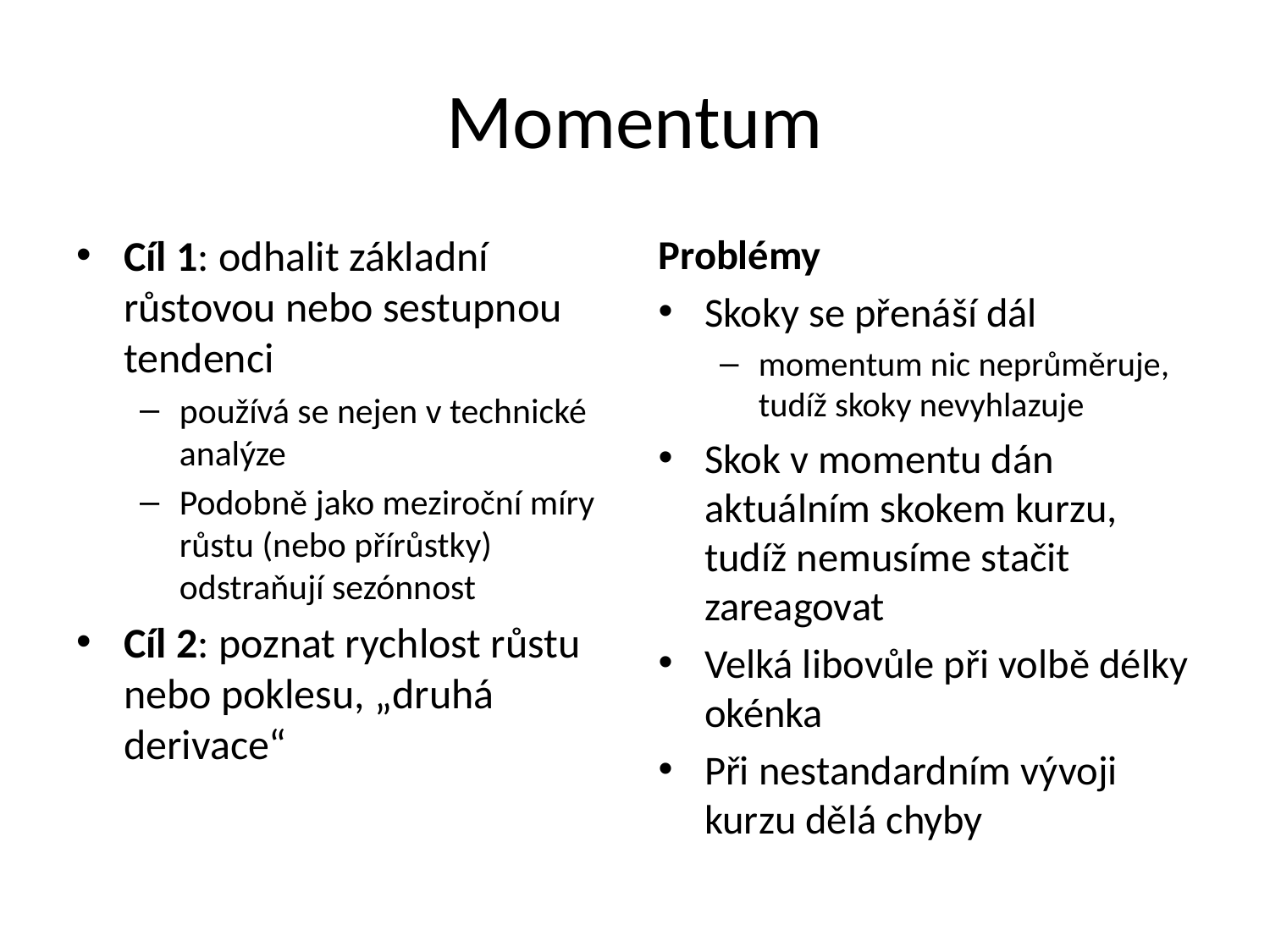

# Momentum
Cíl 1: odhalit základní růstovou nebo sestupnou tendenci
používá se nejen v technické analýze
Podobně jako meziroční míry růstu (nebo přírůstky) odstraňují sezónnost
Cíl 2: poznat rychlost růstu nebo poklesu, „druhá derivace“
Problémy
Skoky se přenáší dál
momentum nic neprůměruje, tudíž skoky nevyhlazuje
Skok v momentu dán aktuálním skokem kurzu, tudíž nemusíme stačit zareagovat
Velká libovůle při volbě délky okénka
Při nestandardním vývoji kurzu dělá chyby